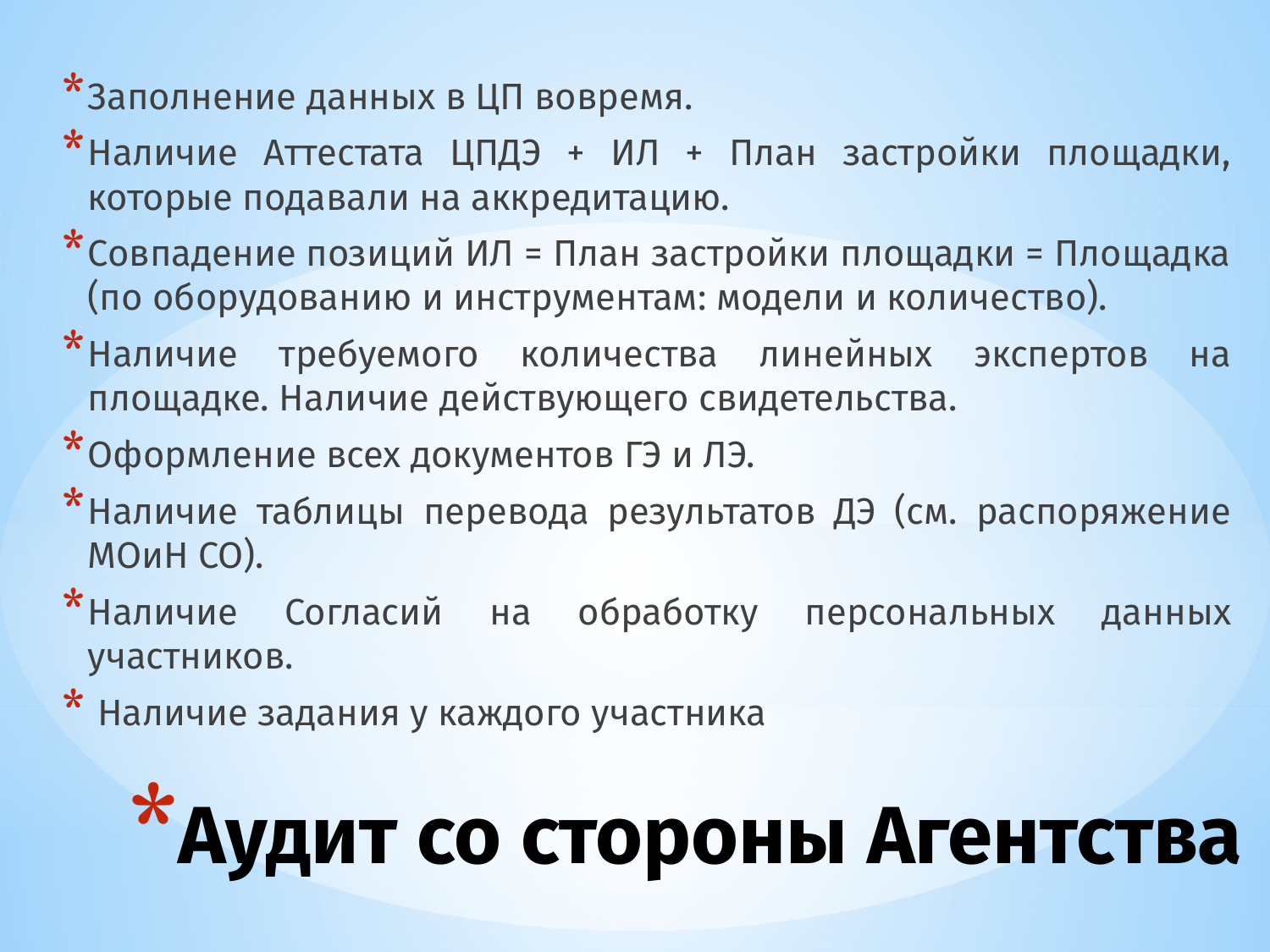

Заполнение данных в ЦП вовремя.
Наличие Аттестата ЦПДЭ + ИЛ + План застройки площадки, которые подавали на аккредитацию.
Совпадение позиций ИЛ = План застройки площадки = Площадка (по оборудованию и инструментам: модели и количество).
Наличие требуемого количества линейных экспертов на площадке. Наличие действующего свидетельства.
Оформление всех документов ГЭ и ЛЭ.
Наличие таблицы перевода результатов ДЭ (см. распоряжение МОиН СО).
Наличие Согласий на обработку персональных данных участников.
 Наличие задания у каждого участника

# Аудит со стороны Агентства